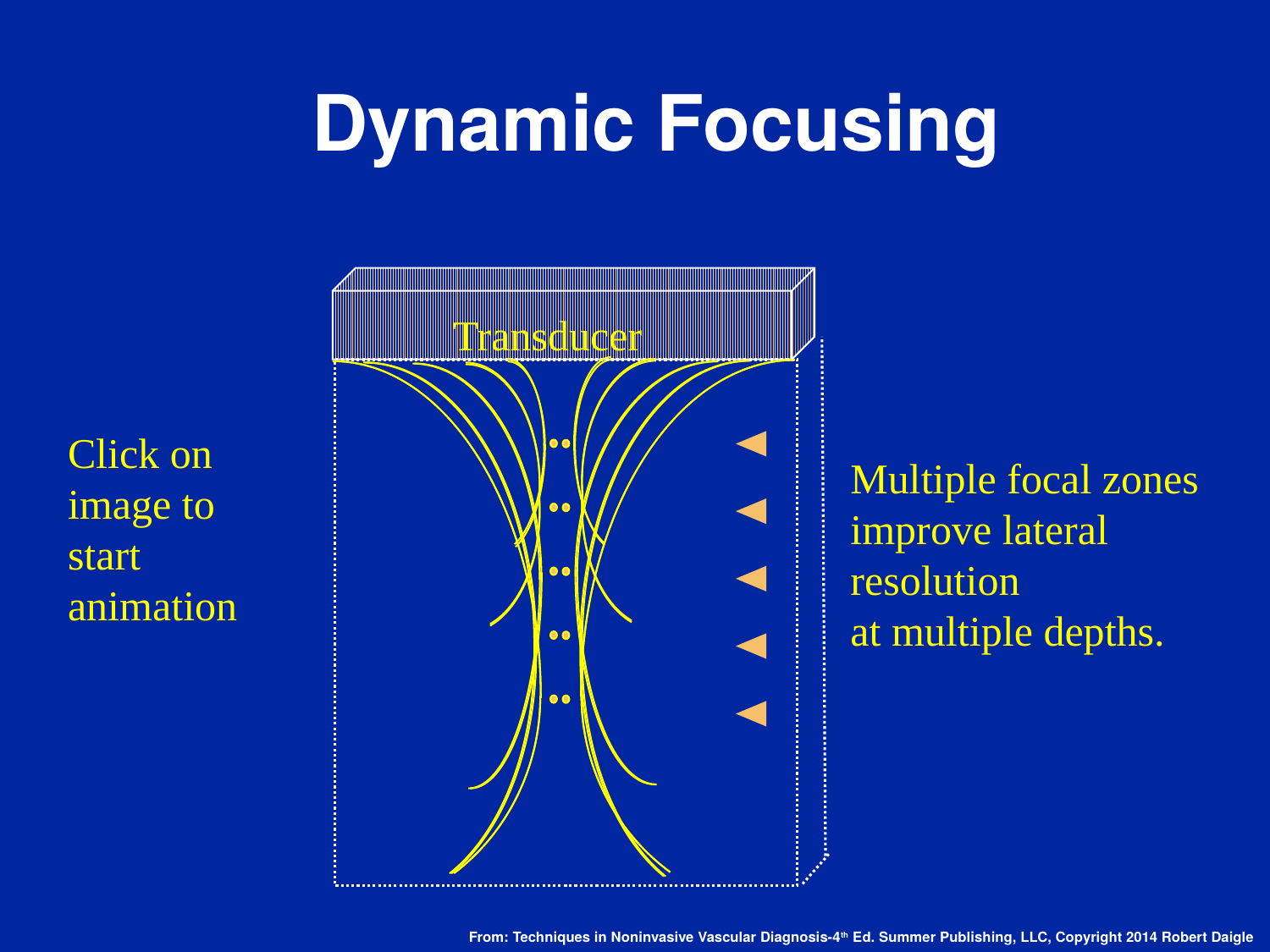

# Dynamic Focusing

Transducer

Click on image to start animation

Multiple focal zones
improve lateral
resolution
at multiple depths.